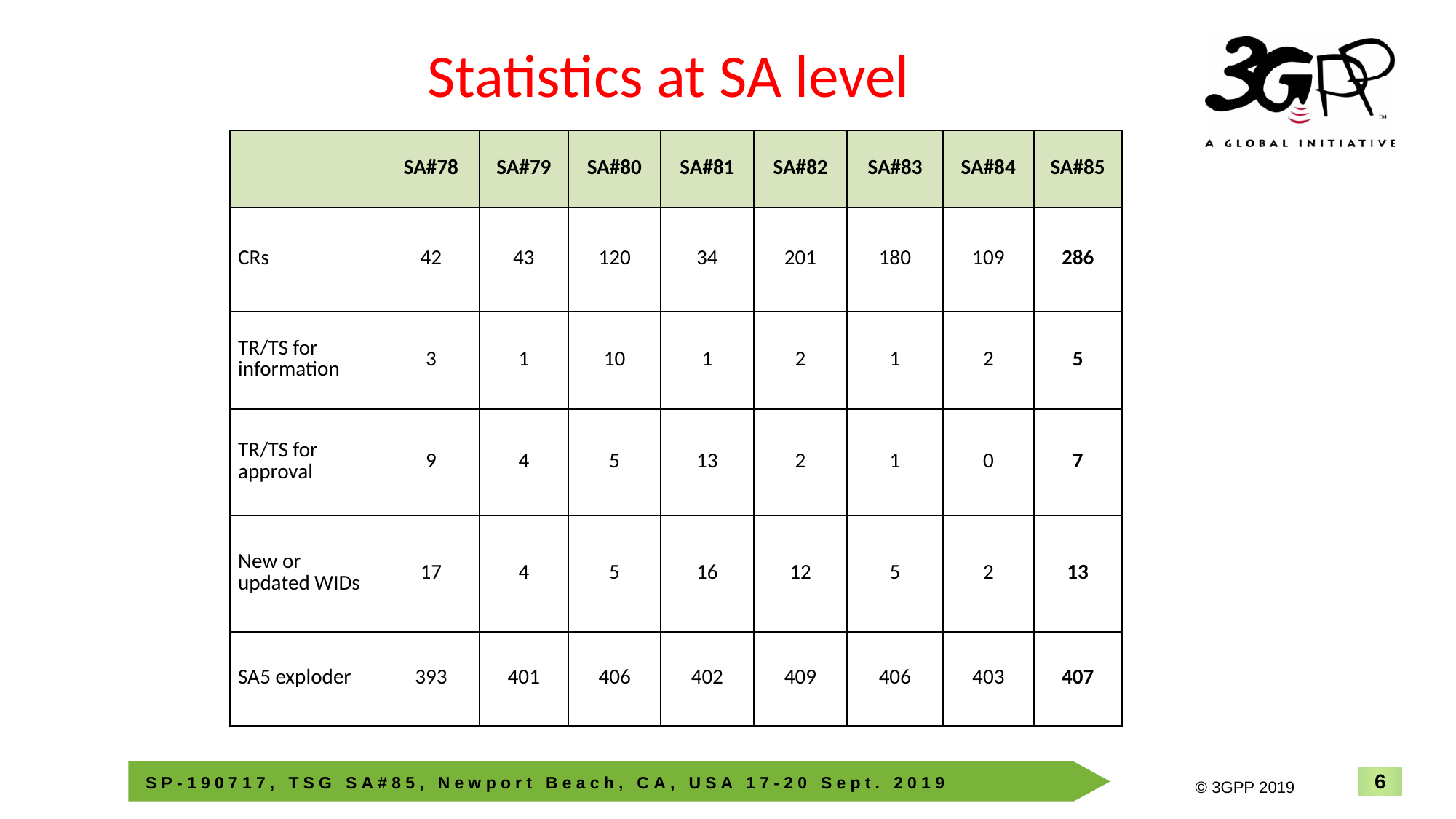

Statistics at SA level
|  | SA#78 | SA#79 | SA#80 | SA#81 | SA#82 | SA#83 | SA#84 | SA#85 |
| --- | --- | --- | --- | --- | --- | --- | --- | --- |
| CRs | 42 | 43 | 120 | 34 | 201 | 180 | 109 | 286 |
| TR/TS for information | 3 | 1 | 10 | 1 | 2 | 1 | 2 | 5 |
| TR/TS for approval | 9 | 4 | 5 | 13 | 2 | 1 | 0 | 7 |
| New or updated WIDs | 17 | 4 | 5 | 16 | 12 | 5 | 2 | 13 |
| SA5 exploder | 393 | 401 | 406 | 402 | 409 | 406 | 403 | 407 |